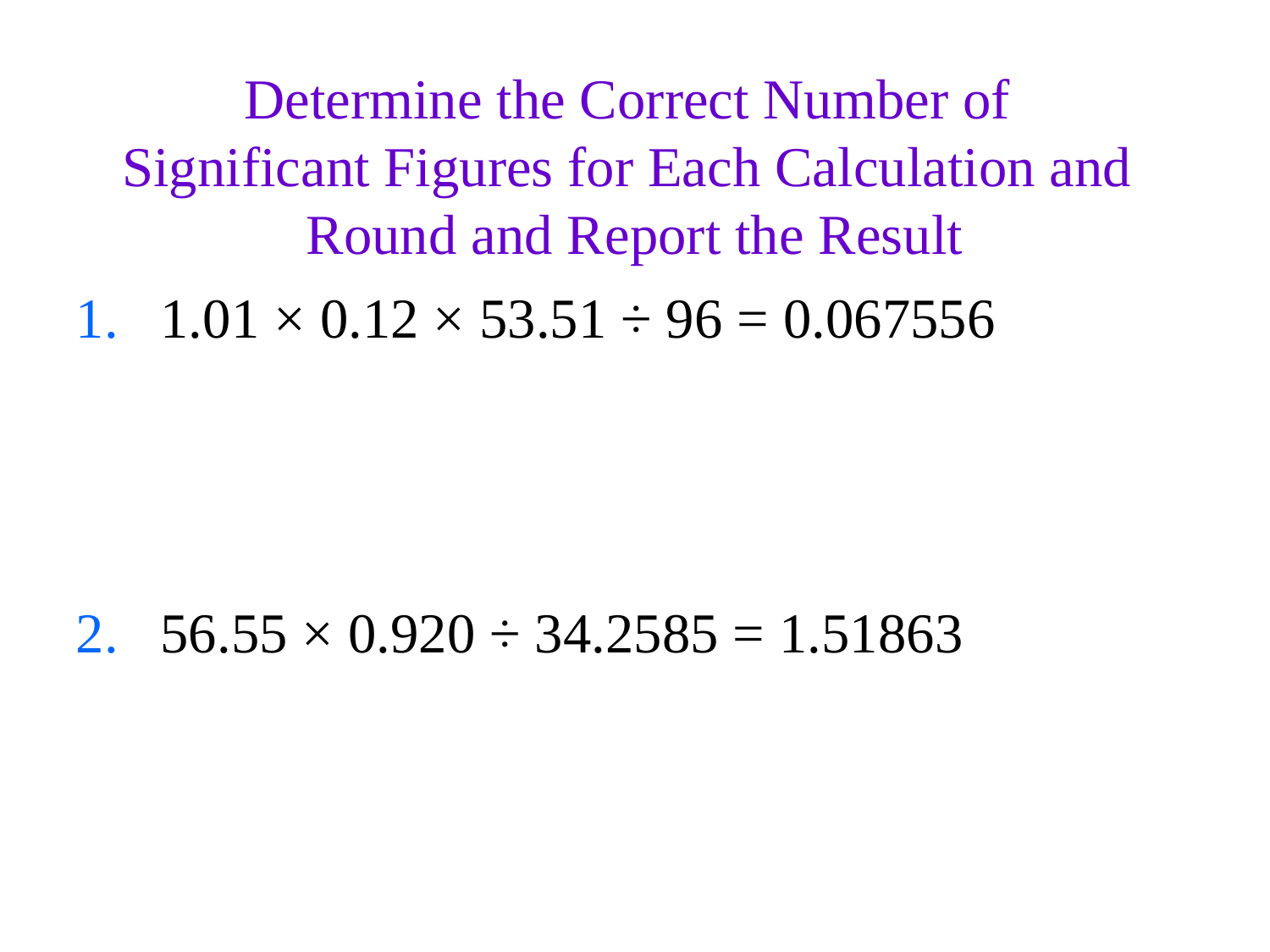

Determine the Correct Number of
Significant Figures for Each Calculation and
Round and Report the Result
1.01 × 0.12 × 53.51 ÷ 96 = 0.067556
56.55 × 0.920 ÷ 34.2585 = 1.51863